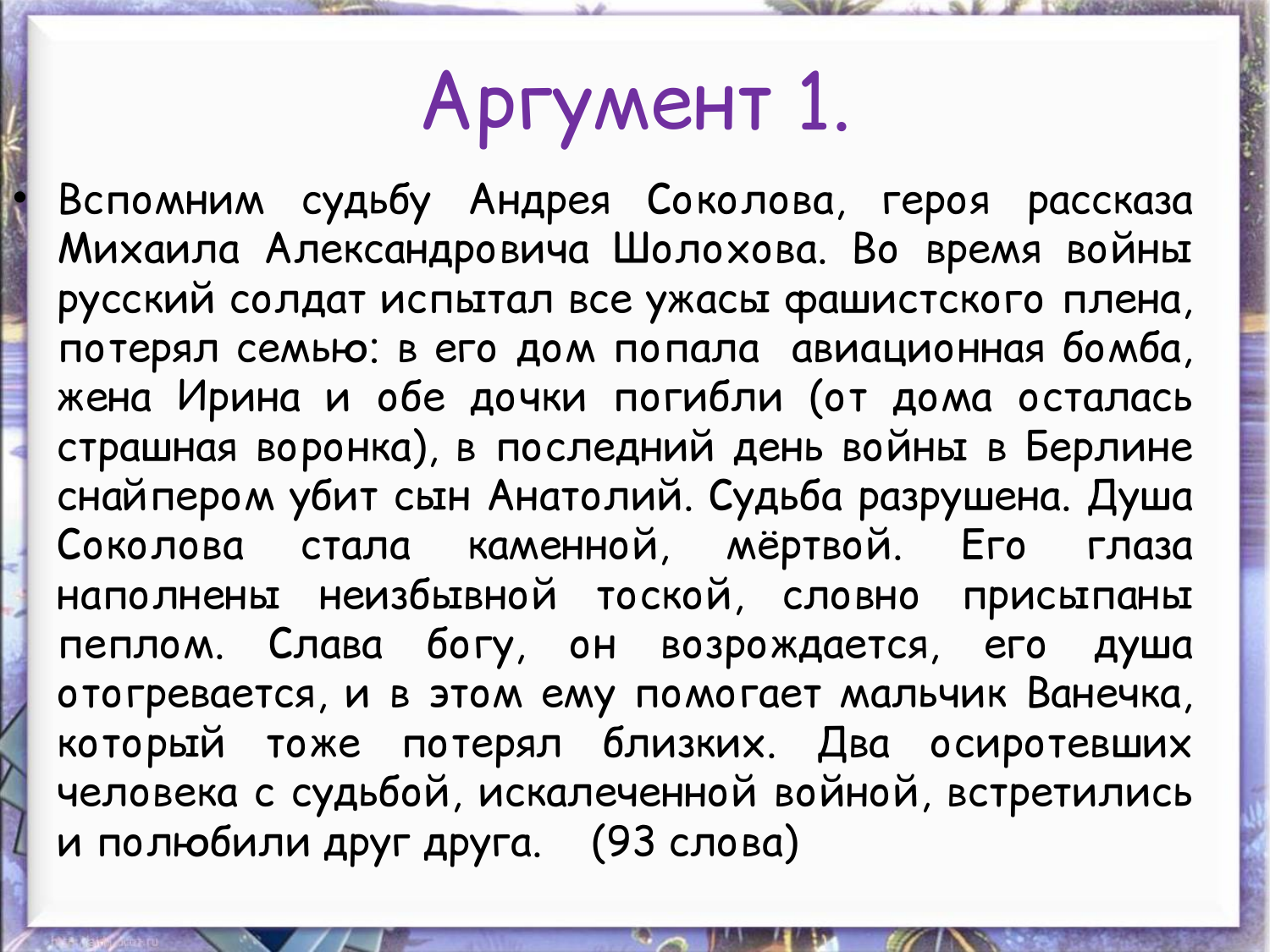

# Аргумент 1.
Вспомним судьбу Андрея Соколова, героя рассказа Михаила Александровича Шолохова. Во время войны русский солдат испытал все ужасы фашистского плена, потерял семью: в его дом попала  авиационная бомба, жена Ирина и обе дочки погибли (от дома осталась страшная воронка), в последний день войны в Берлине снайпером убит сын Анатолий. Судьба разрушена. Душа Соколова стала каменной, мёртвой. Его глаза наполнены неизбывной тоской, словно присыпаны пеплом. Слава богу, он возрождается, его душа отогревается, и в этом ему помогает мальчик Ванечка, который тоже потерял близких. Два осиротевших человека с судьбой, искалеченной войной, встретились и полюбили друг друга.    (93 слова)